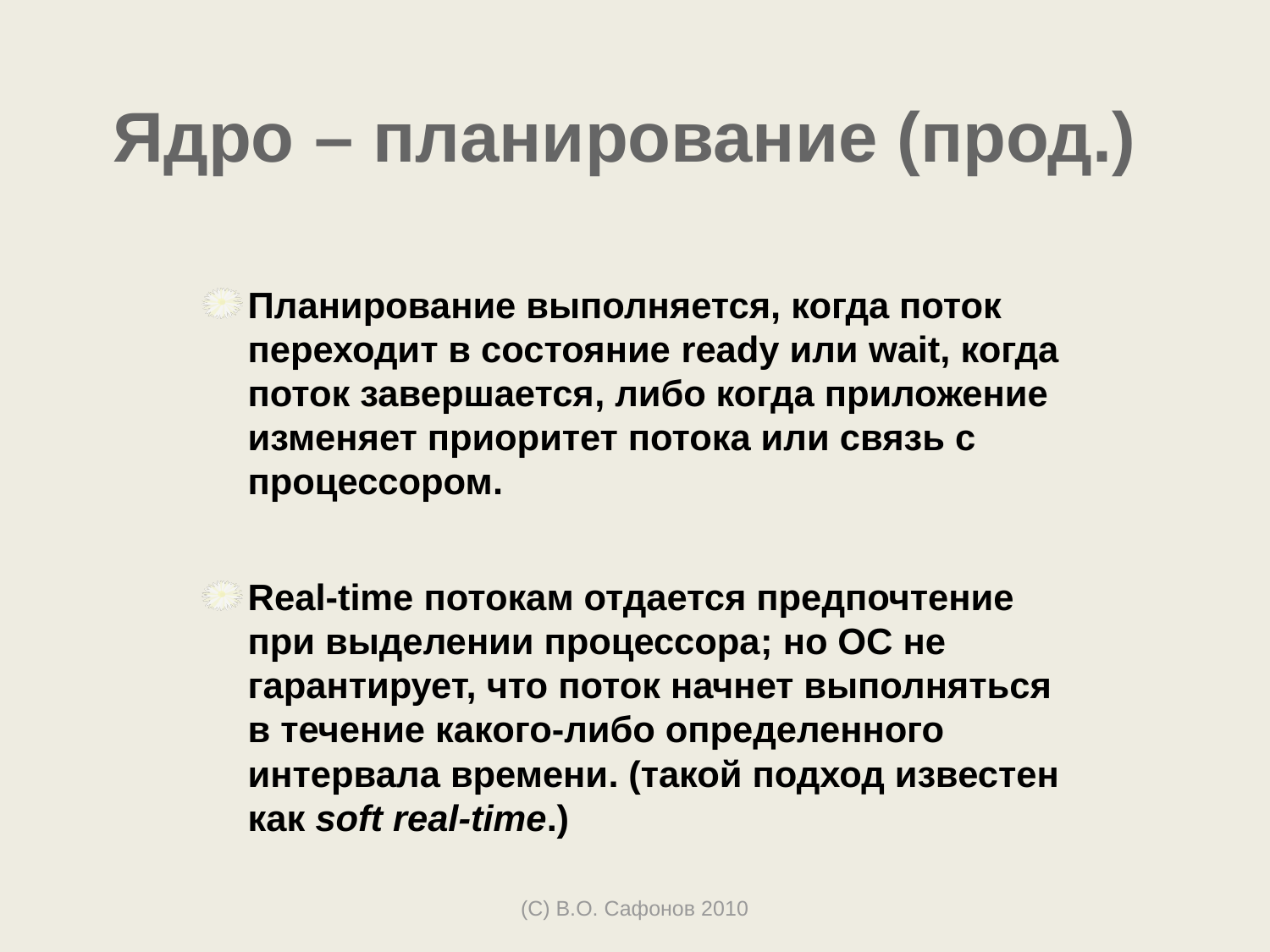

# Ядро – планирование (прод.)
Планирование выполняется, когда поток переходит в состояние ready или wait, когда поток завершается, либо когда приложение изменяет приоритет потока или связь с процессором.
Real-time потокам отдается предпочтение при выделении процессора; но ОС не гарантирует, что поток начнет выполняться в течение какого-либо определенного интервала времени. (такой подход известен как soft real-time.)
(С) В.О. Сафонов 2010